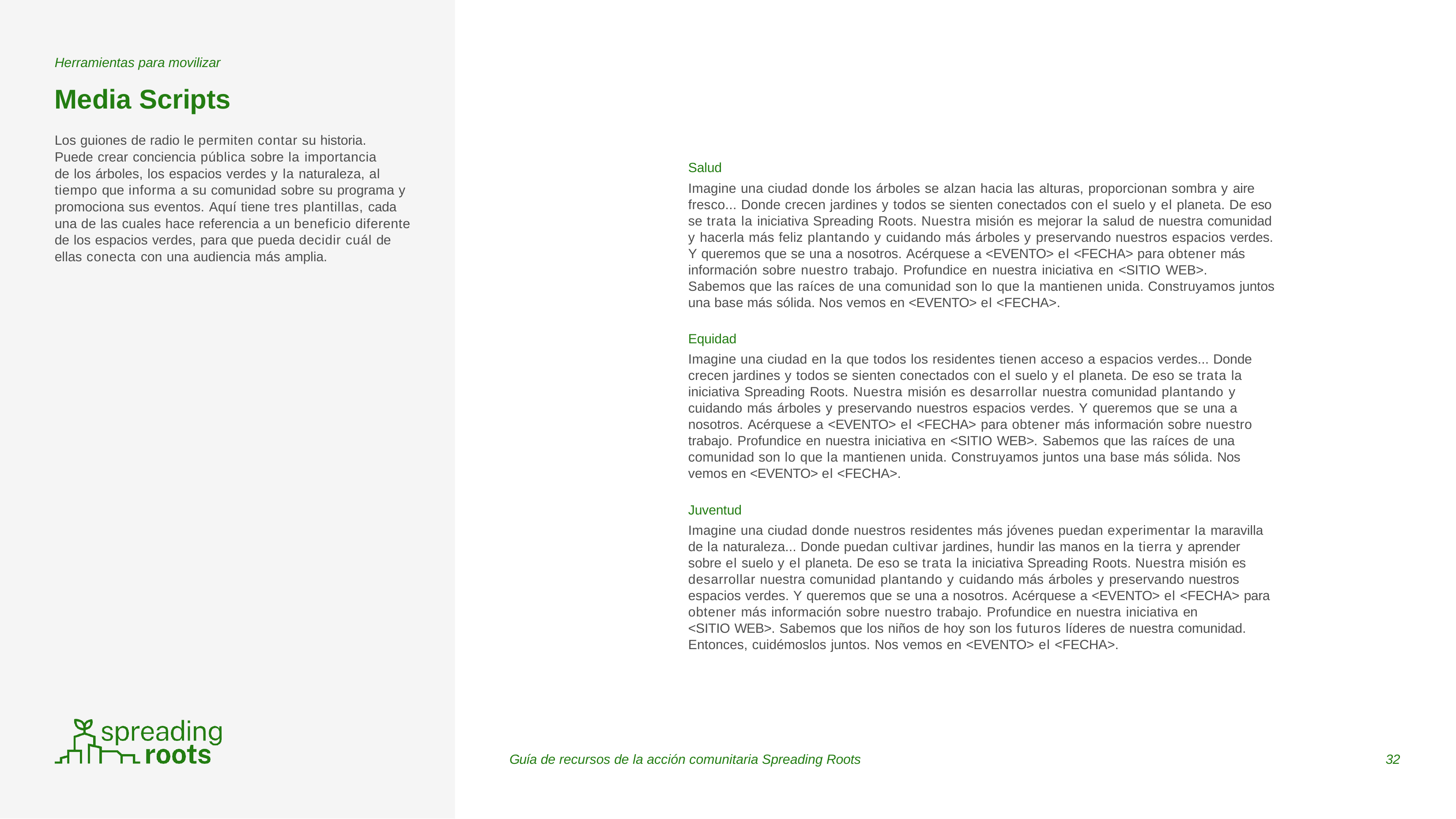

Herramientas para movilizar
# Media Scripts
Los guiones de radio le permiten contar su historia. Puede crear conciencia pública sobre la importancia de los árboles, los espacios verdes y la naturaleza, al
tiempo que informa a su comunidad sobre su programa y promociona sus eventos. Aquí tiene tres plantillas, cada una de las cuales hace referencia a un beneficio diferente de los espacios verdes, para que pueda decidir cuál de ellas conecta con una audiencia más amplia.
Salud
Imagine una ciudad donde los árboles se alzan hacia las alturas, proporcionan sombra y aire fresco... Donde crecen jardines y todos se sienten conectados con el suelo y el planeta. De eso se trata la iniciativa Spreading Roots. Nuestra misión es mejorar la salud de nuestra comunidad y hacerla más feliz plantando y cuidando más árboles y preservando nuestros espacios verdes. Y queremos que se una a nosotros. Acérquese a <EVENTO> el <FECHA> para obtener más información sobre nuestro trabajo. Profundice en nuestra iniciativa en <SITIO WEB>.
Sabemos que las raíces de una comunidad son lo que la mantienen unida. Construyamos juntos una base más sólida. Nos vemos en <EVENTO> el <FECHA>.

Equidad
Imagine una ciudad en la que todos los residentes tienen acceso a espacios verdes... Donde crecen jardines y todos se sienten conectados con el suelo y el planeta. De eso se trata la iniciativa Spreading Roots. Nuestra misión es desarrollar nuestra comunidad plantando y cuidando más árboles y preservando nuestros espacios verdes. Y queremos que se una a nosotros. Acérquese a <EVENTO> el <FECHA> para obtener más información sobre nuestro trabajo. Profundice en nuestra iniciativa en <SITIO WEB>. Sabemos que las raíces de una comunidad son lo que la mantienen unida. Construyamos juntos una base más sólida. Nos vemos en <EVENTO> el <FECHA>.

Juventud
Imagine una ciudad donde nuestros residentes más jóvenes puedan experimentar la maravilla de la naturaleza... Donde puedan cultivar jardines, hundir las manos en la tierra y aprender sobre el suelo y el planeta. De eso se trata la iniciativa Spreading Roots. Nuestra misión es desarrollar nuestra comunidad plantando y cuidando más árboles y preservando nuestros espacios verdes. Y queremos que se una a nosotros. Acérquese a <EVENTO> el <FECHA> para obtener más información sobre nuestro trabajo. Profundice en nuestra iniciativa en
<SITIO WEB>. Sabemos que los niños de hoy son los futuros líderes de nuestra comunidad. Entonces, cuidémoslos juntos. Nos vemos en <EVENTO> el <FECHA>.
Guía de recursos de la acción comunitaria Spreading Roots
32